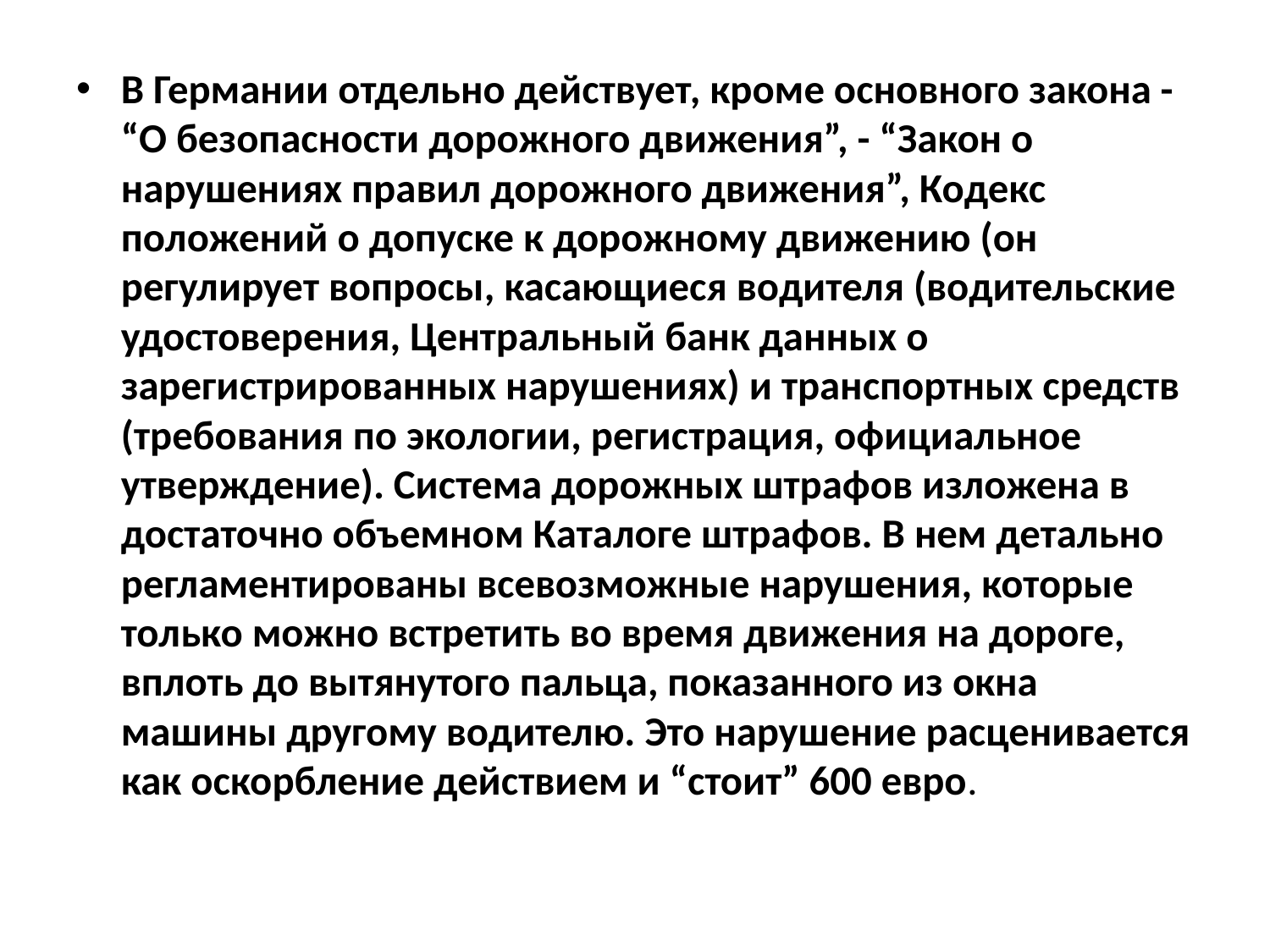

В Германии отдельно действует, кроме основного закона - “О безопасности дорожного движения”, - “Закон о нарушениях правил дорожного движения”, Кодекс положений о допуске к дорожному движению (он регулирует вопросы, касающиеся водителя (водительские удостоверения, Центральный банк данных о зарегистрированных нарушениях) и транспортных средств (требования по экологии, регистрация, официальное утверждение). Система дорожных штрафов изложена в достаточно объемном Каталоге штрафов. В нем детально регламентированы всевозможные нарушения, которые только можно встретить во время движения на дороге, вплоть до вытянутого пальца, показанного из окна машины другому водителю. Это нарушение расценивается как оскорбление действием и “стоит” 600 евро.